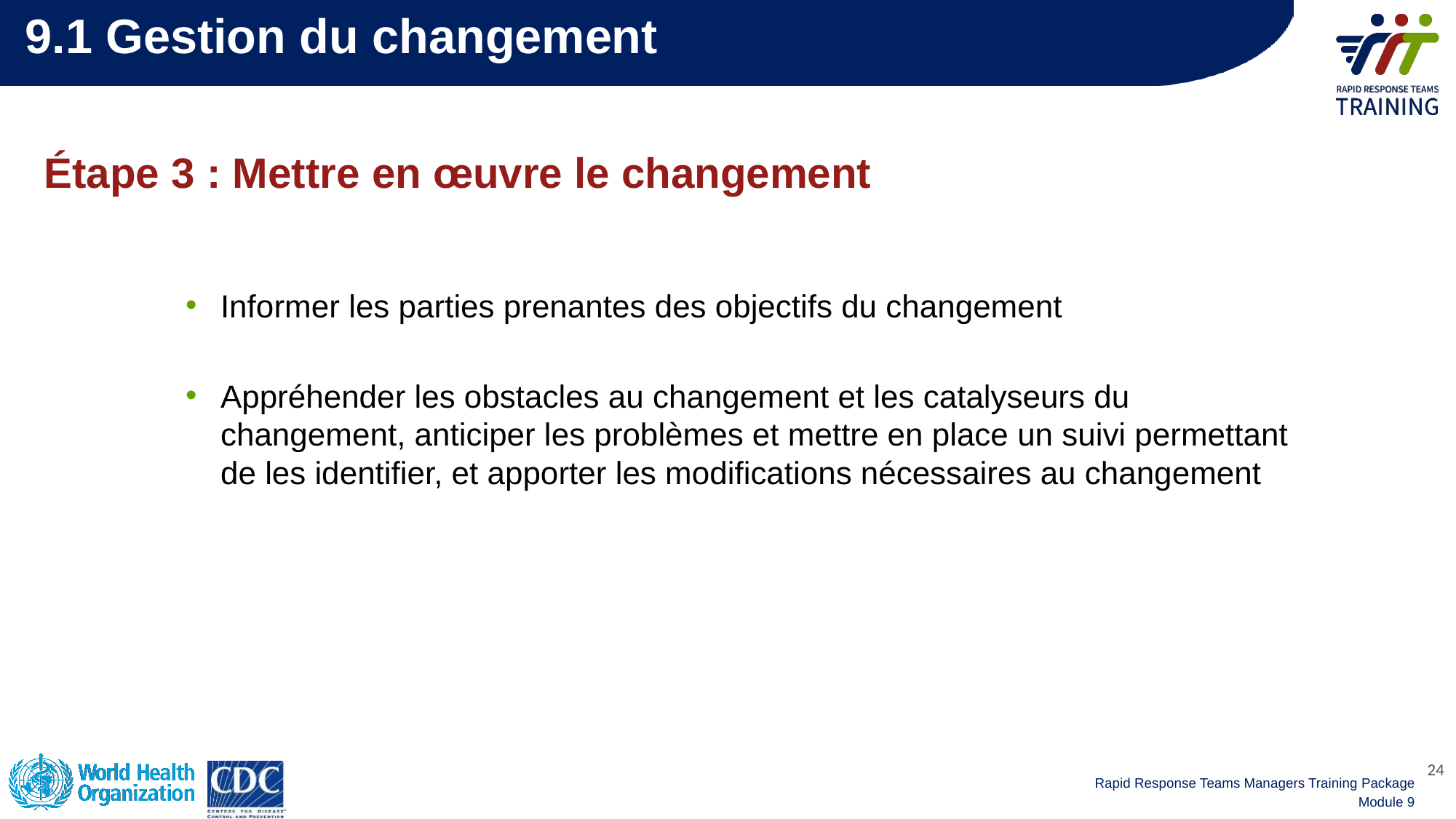

9.1 Gestion du changement
# Étape 3 : Mettre en œuvre le changement
Informer les parties prenantes des objectifs du changement

Appréhender les obstacles au changement et les catalyseurs du changement, anticiper les problèmes et mettre en place un suivi permettant de les identifier, et apporter les modifications nécessaires au changement

24